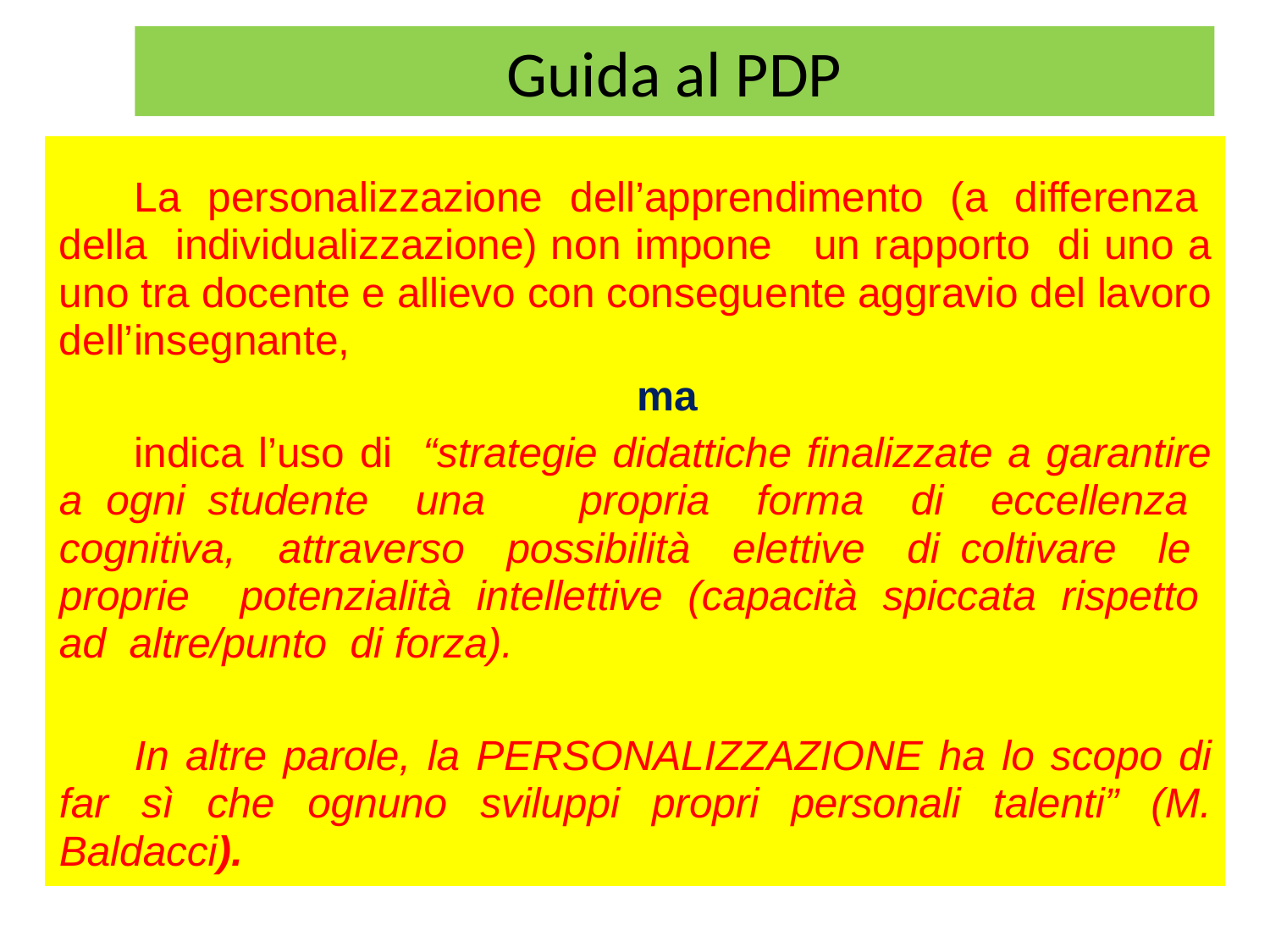

# Guida al PDP

La  personalizzazione  dell’apprendimento  (a  differenza  della  individualizzazione) non impone   un rapporto  di uno a uno tra docente e allievo con conseguente aggravio del lavoro dell’insegnante,
ma
indica l’uso di  “strategie didattiche finalizzate a garantire a ogni studente  una    propria  forma  di  eccellenza  cognitiva,  attraverso  possibilità  elettive  di coltivare  le  proprie    potenzialità  intellettive  (capacità  spiccata  rispetto  ad  altre/punto  di forza).

In altre parole, la PERSONALIZZAZIONE ha lo scopo di far sì che ognuno sviluppi propri personali talenti” (M. Baldacci).